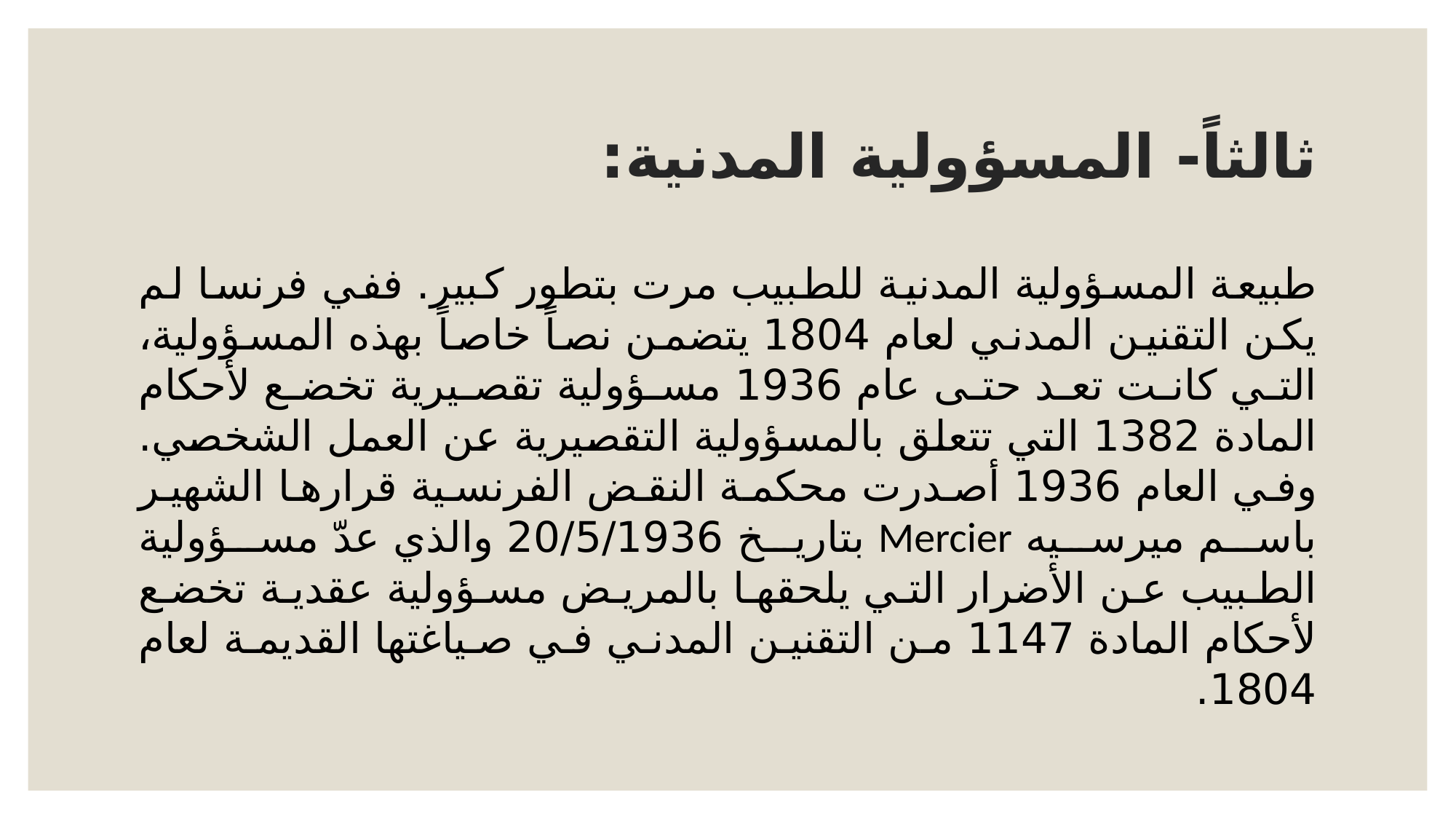

# ثالثاً- المسؤولية المدنية:
طبيعة المسؤولية المدنية للطبيب مرت بتطور كبير. ففي فرنسا لم يكن التقنين المدني لعام 1804 يتضمن نصاً خاصاً بهذه المسؤولية، التي كانت تعد حتى عام 1936 مسؤولية تقصيرية تخضع لأحكام المادة 1382 التي تتعلق بالمسؤولية التقصيرية عن العمل الشخصي. وفي العام 1936 أصدرت محكمة النقض الفرنسية قرارها الشهير باسم ميرسيه Mercier بتاريخ 20/5/1936 والذي عدّ مسؤولية الطبيب عن الأضرار التي يلحقها بالمريض مسؤولية عقدية تخضع لأحكام المادة 1147 من التقنين المدني في صياغتها القديمة لعام 1804.